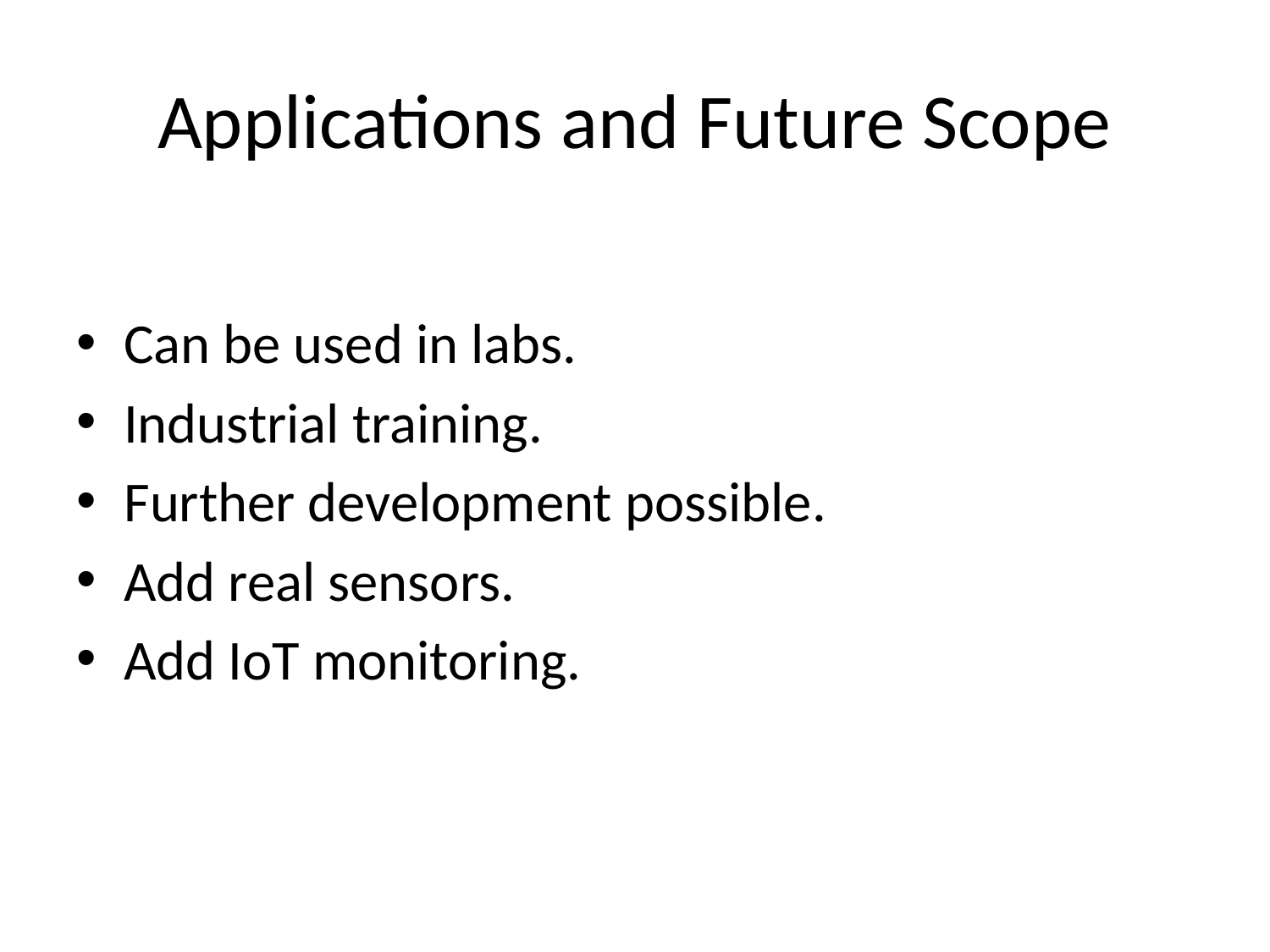

# Applications and Future Scope

Can be used in labs.
Industrial training.
Further development possible.
Add real sensors.
Add IoT monitoring.